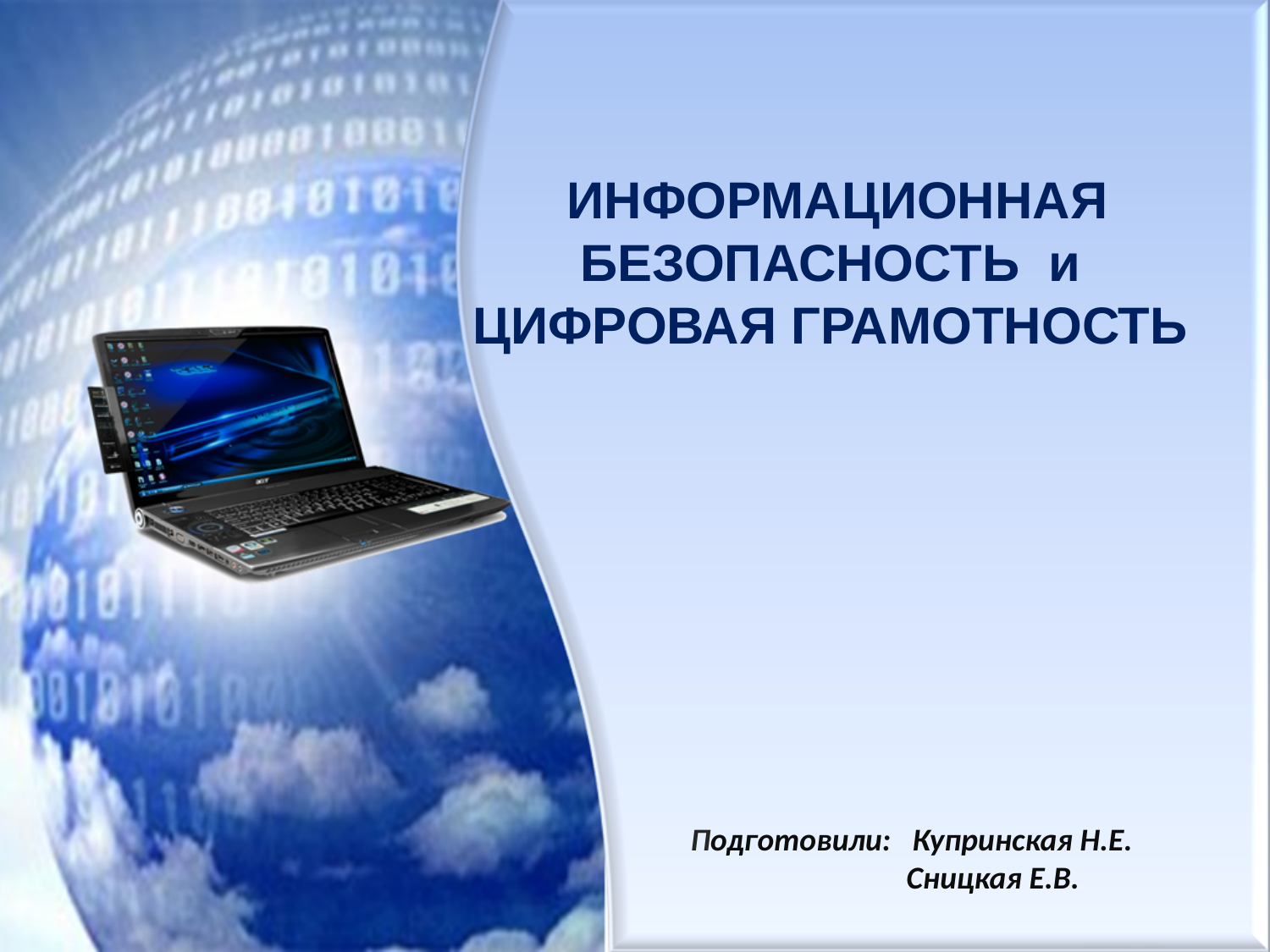

# ИНФОРМАЦИОННАЯ БЕЗОПАСНОСТЬ  и ЦИФРОВАЯ ГРАМОТНОСТЬ
      Подготовили:   Купринская Н.Е.
                                    Сницкая Е.В.